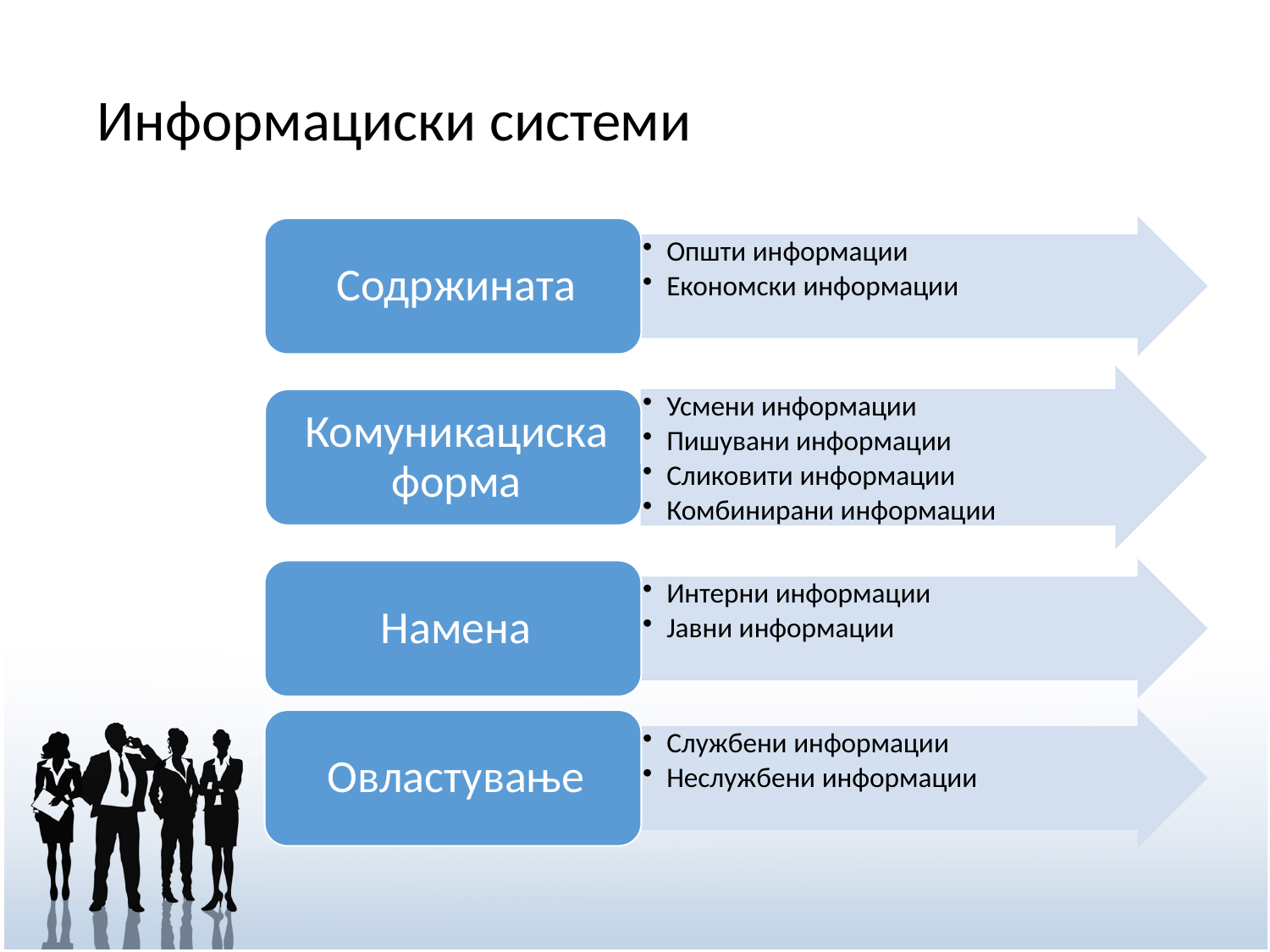

# Информациски системи
Општи информации
Економски информации
Содржината
Усмени информации
Пишувани информации
Сликовити информации
Комбинирани информации
Комуникациска форма
Интерни информации
Јавни информации
Намена
Службени информации
Неслужбени информации
Овластување